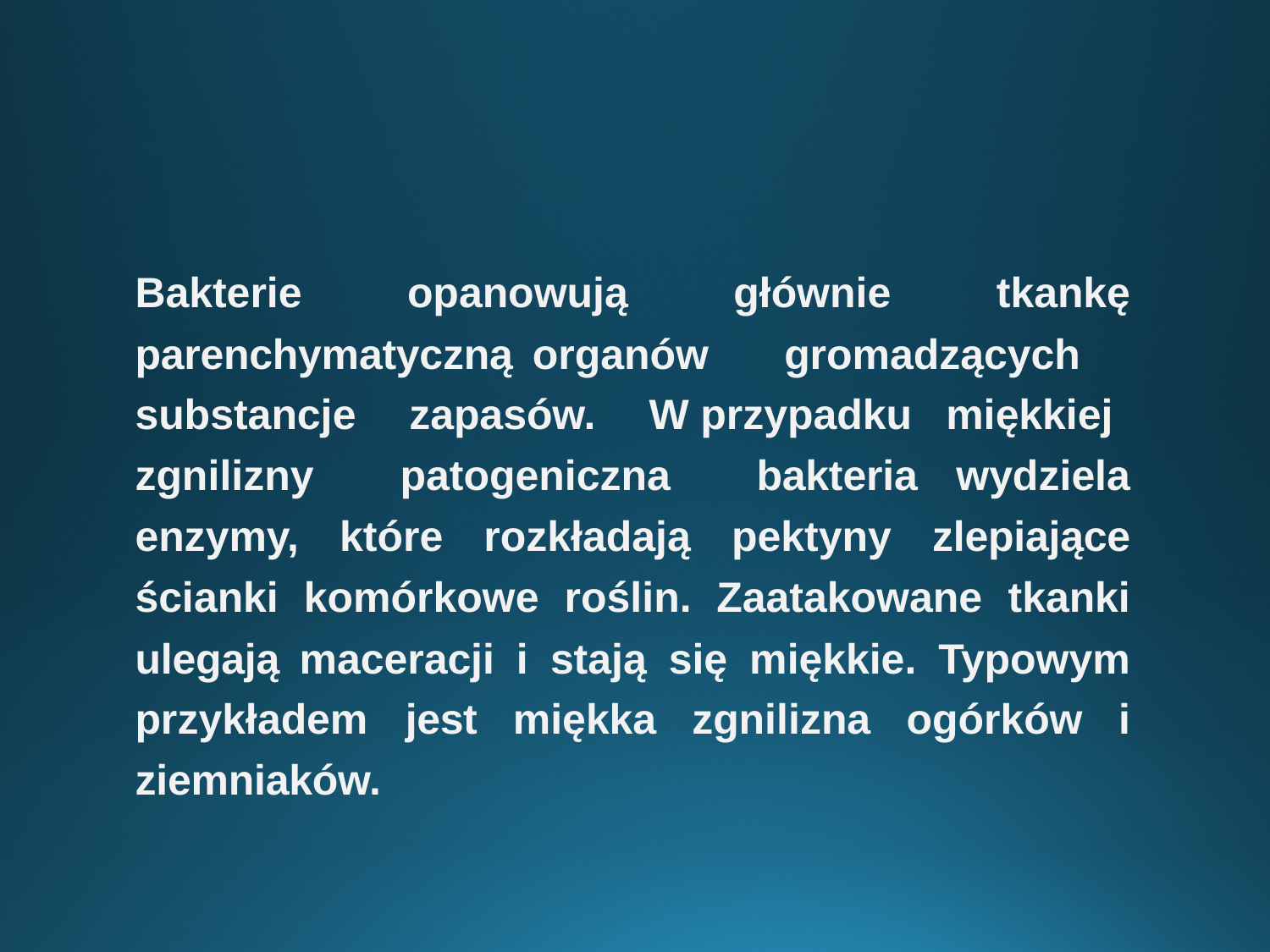

Bakterie opanowują głównie tkankę parenchymatyczną organów   gromadzących   substancje   zapasów.   W przypadku  miękkiej  zgnilizny  patogeniczna  bakteria wydziela enzymy, które rozkładają pektyny zlepiające ścianki komórkowe roślin. Zaatakowane tkanki ulegają maceracji i stają się miękkie. Typowym przykładem jest miękka zgnilizna ogórków i ziemniaków.